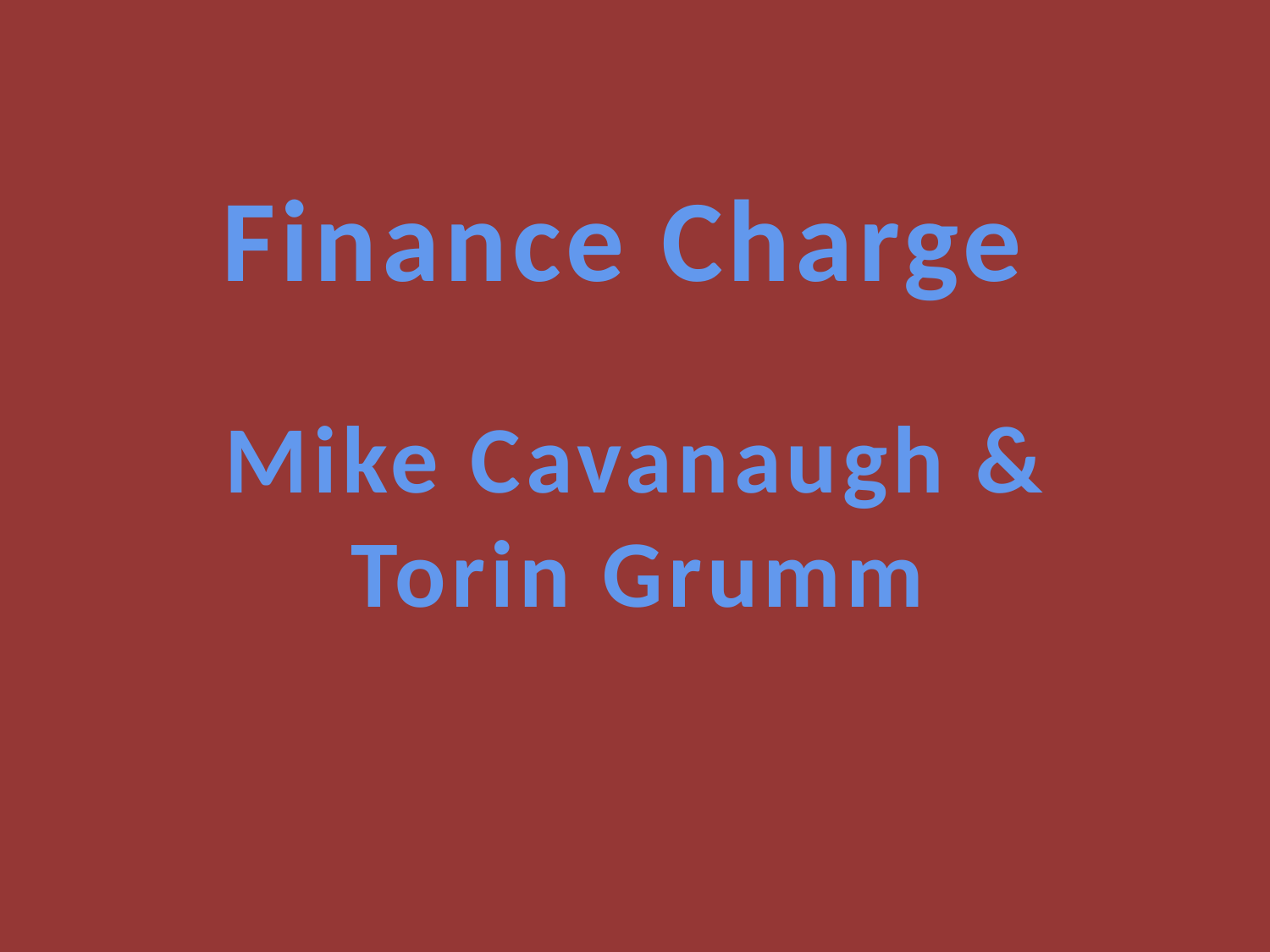

Finance Charge
Mike Cavanaugh & Torin Grumm